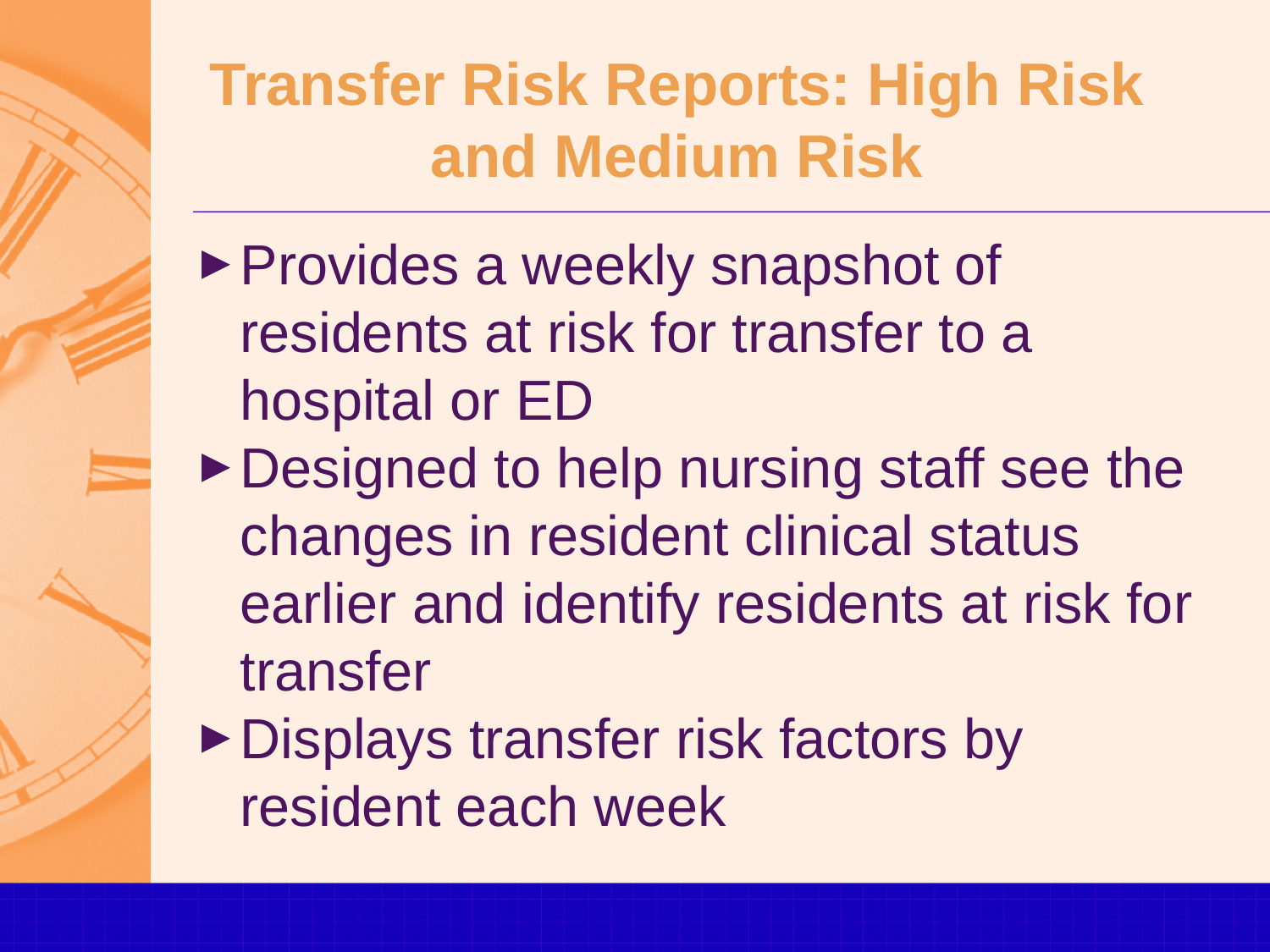

# Transfer Risk Reports: High Risk and Medium Risk
Provides a weekly snapshot of residents at risk for transfer to a hospital or ED
Designed to help nursing staff see the changes in resident clinical status earlier and identify residents at risk for transfer
Displays transfer risk factors by resident each week